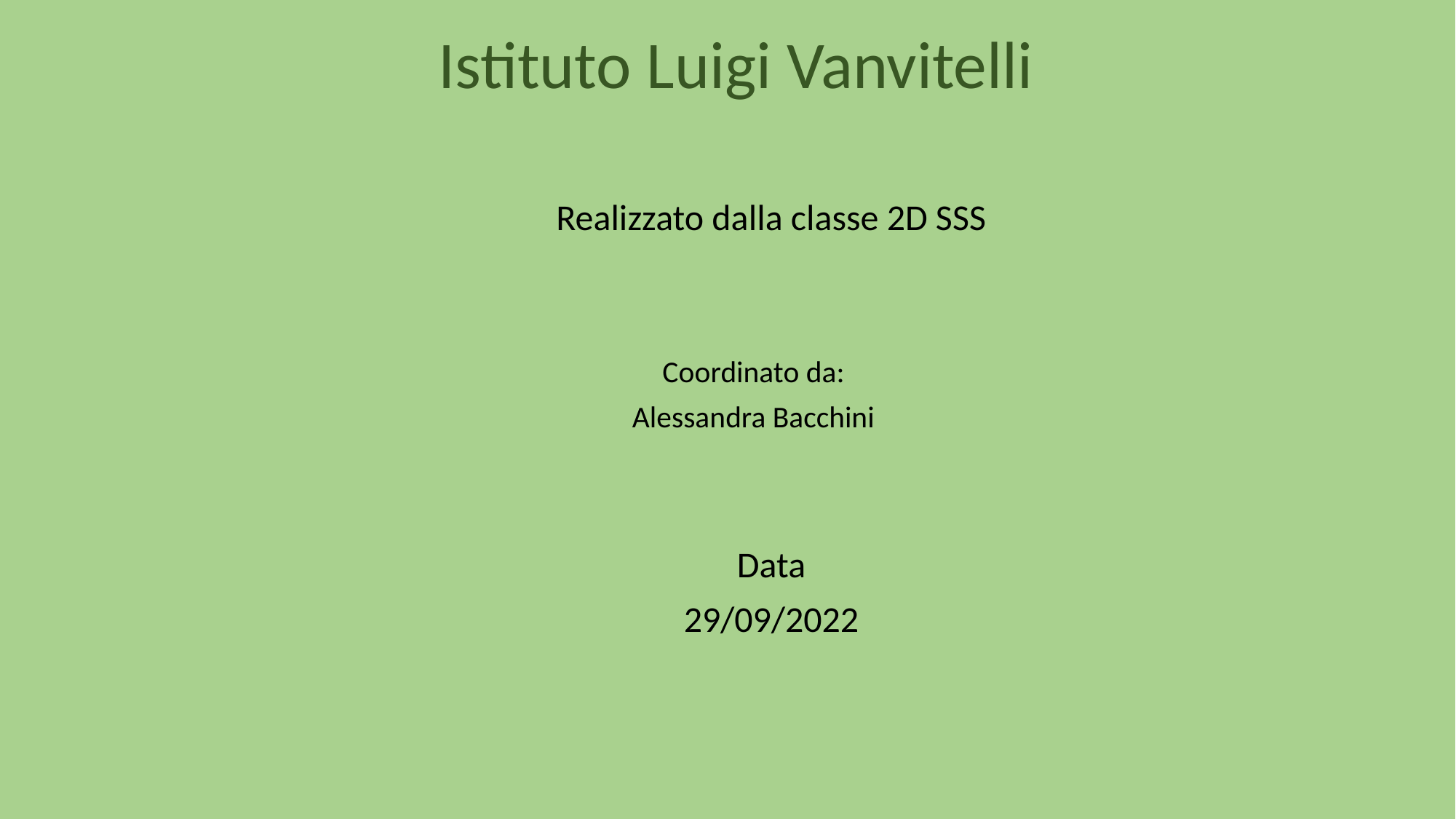

# Istituto Luigi Vanvitelli
Realizzato dalla classe 2D SSS
Coordinato da:
Alessandra Bacchini
Data
29/09/2022